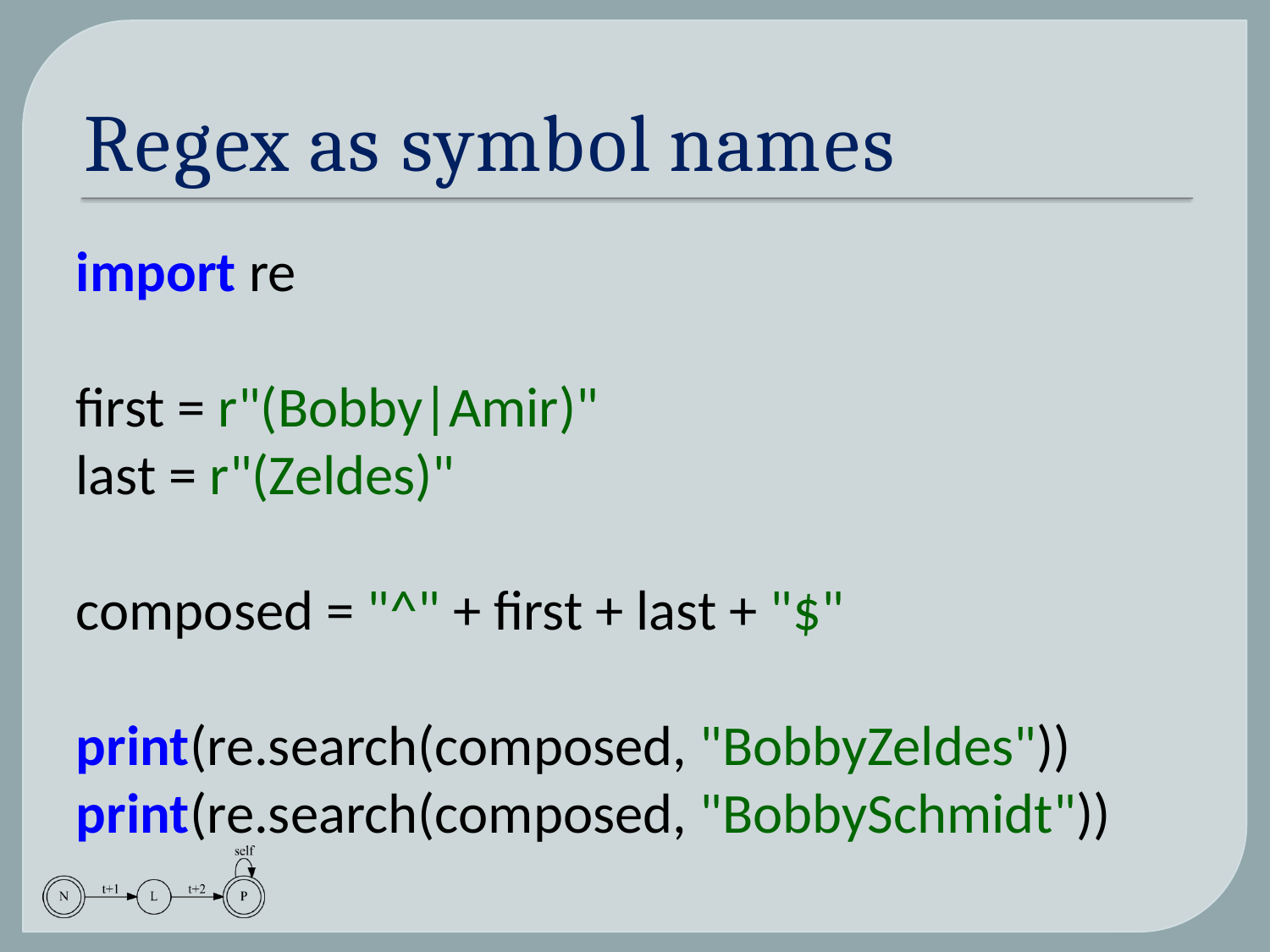

# Regex as symbol names
import re

first = r"(Bobby|Amir)"
last = r"(Zeldes)"

composed = "^" + first + last + "$"

print(re.search(composed, "BobbyZeldes"))
print(re.search(composed, "BobbySchmidt"))